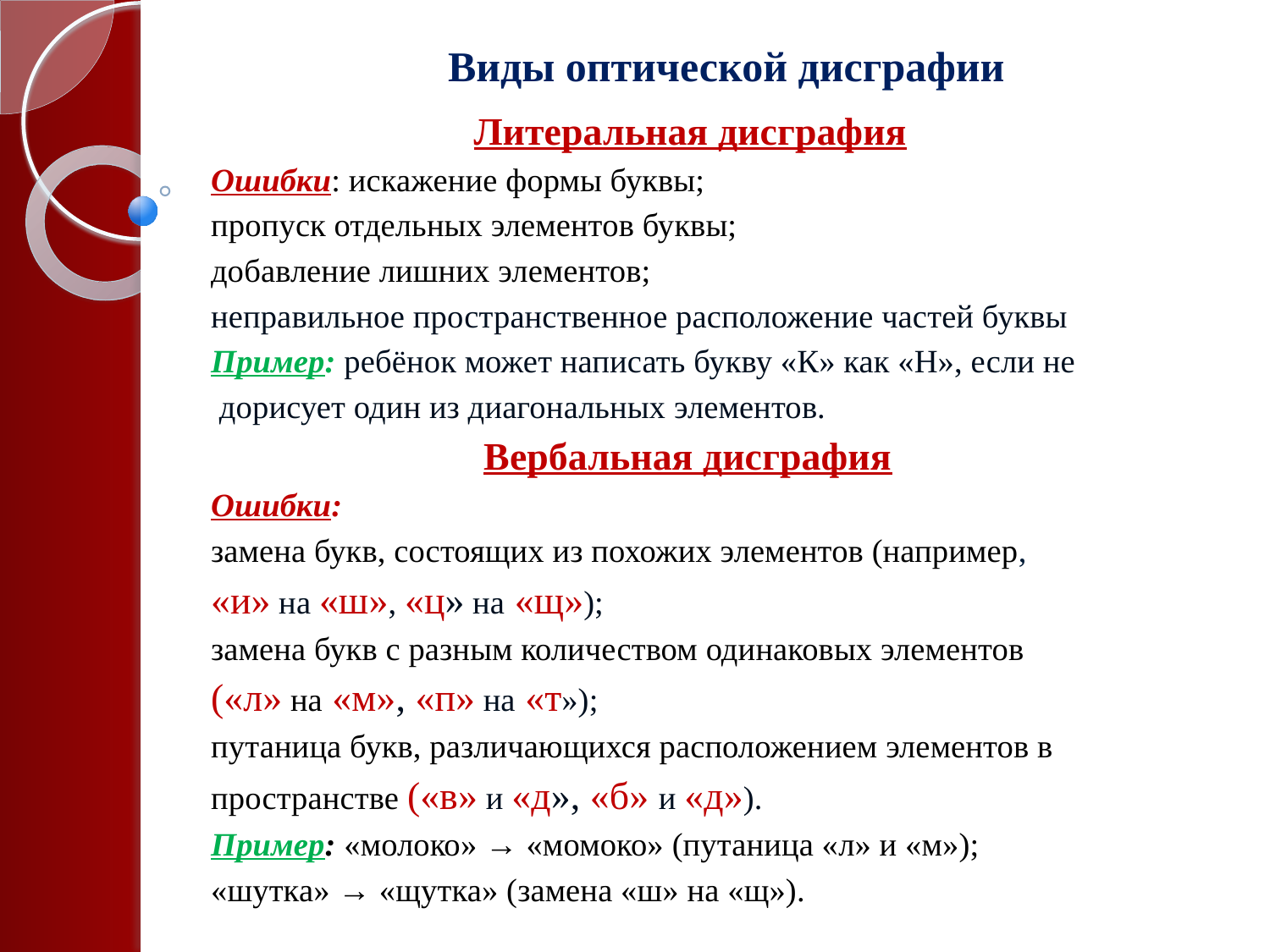

# Виды оптической дисграфии
                           Литеральная дисграфия
Ошибки: искажение формы буквы;
пропуск отдельных элементов буквы;
добавление лишних элементов;
неправильное пространственное расположение частей буквы
Пример: ребёнок может написать букву «К» как «Н», если не
 дорисует один из диагональных элементов.
                            Вербальная дисграфия
Ошибки:
замена букв, состоящих из похожих элементов (например,
«и» на «ш», «ц» на «щ»);
замена букв с разным количеством одинаковых элементов
(«л» на «м», «п» на «т»);
путаница букв, различающихся расположением элементов в
пространстве («в» и «д», «б» и «д»).
Пример: «молоко» → «момоко» (путаница «л» и «м»);
«шутка» → «щутка» (замена «ш» на «щ»).